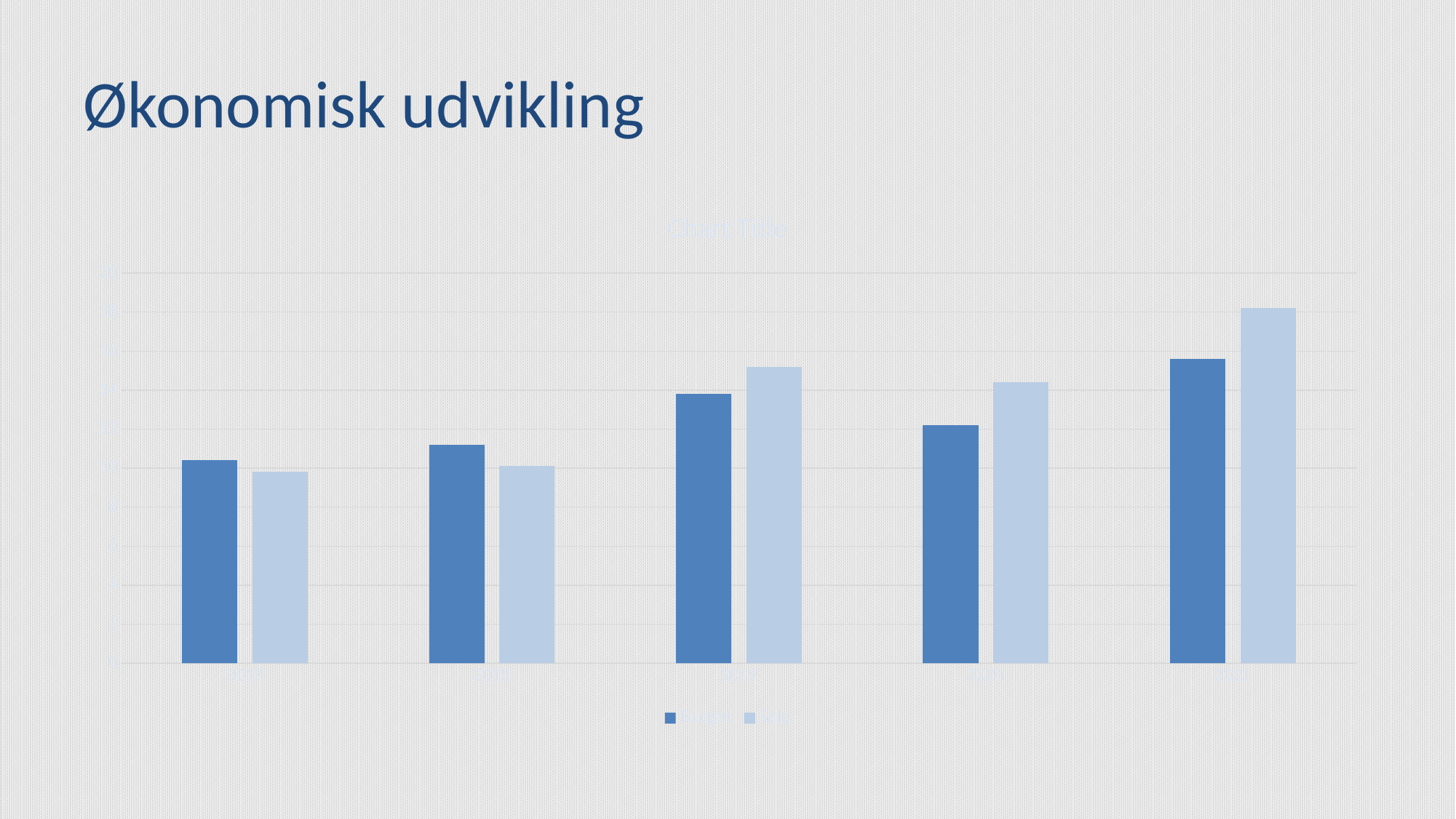

# Økonomisk udvikling

### Chart:

| Category | Budget | Salg |
|---|---|---|
| 2017 | 10.4 | 9.8 |
| 2018 | 11.2 | 10.1 |
| 2019 | 13.8 | 15.2 |
| 2020 | 12.2 | 14.4 |
| 2021 | 15.6 | 18.2 |